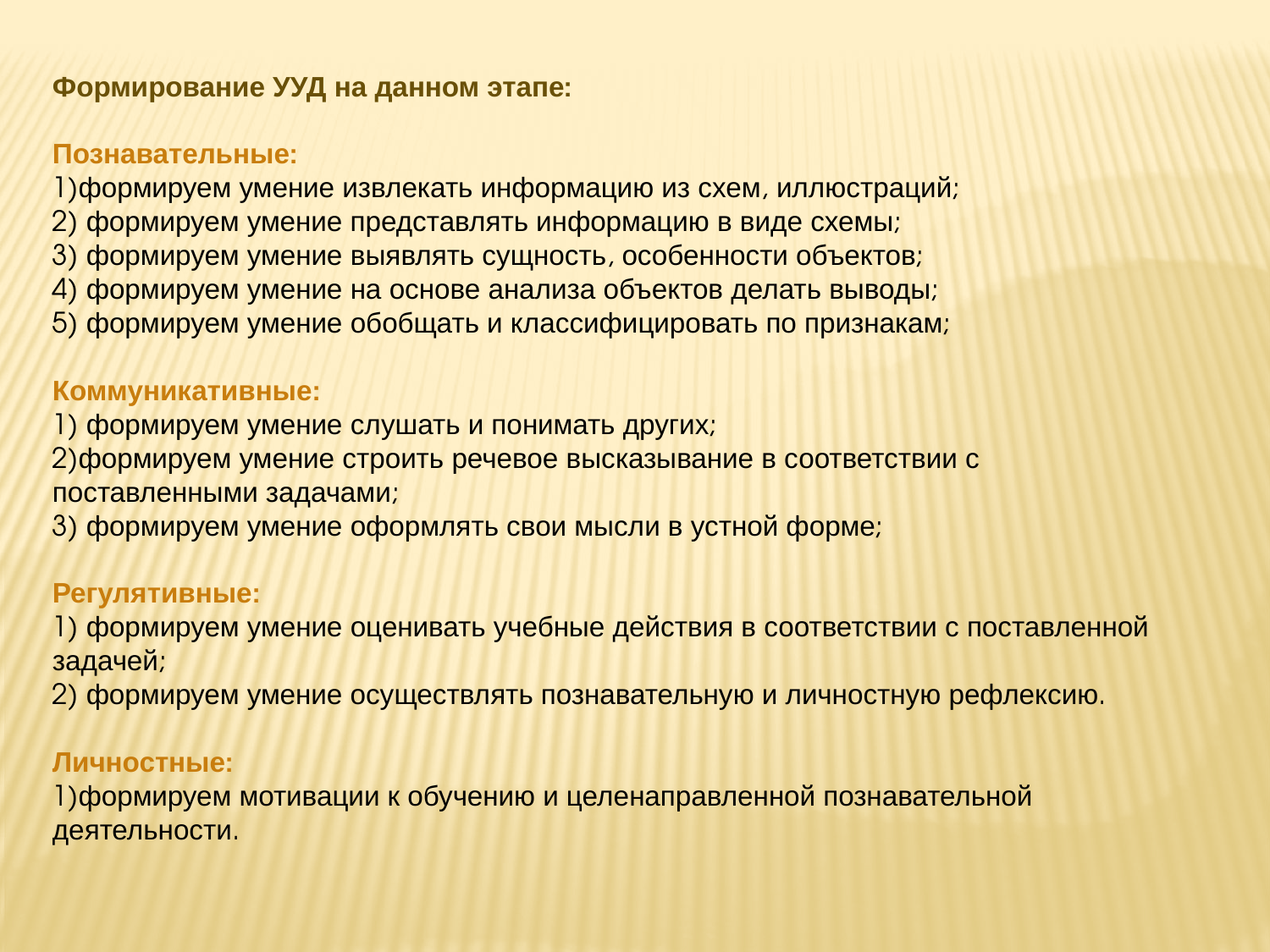

Формирование УУД на данном этапе:

Познавательные:
1)формируем умение извлекать информацию из схем, иллюстраций;
2) формируем умение представлять информацию в виде схемы;
3) формируем умение выявлять сущность, особенности объектов;
4) формируем умение на основе анализа объектов делать выводы;
5) формируем умение обобщать и классифицировать по признакам;

Коммуникативные:
1) формируем умение слушать и понимать других;
2)формируем умение строить речевое высказывание в соответствии с поставленными задачами;
3) формируем умение оформлять свои мысли в устной форме;

Регулятивные:
1) формируем умение оценивать учебные действия в соответствии с поставленной задачей;
2) формируем умение осуществлять познавательную и личностную рефлексию.

Личностные:
1)формируем мотивации к обучению и целенаправленной познавательной деятельности.